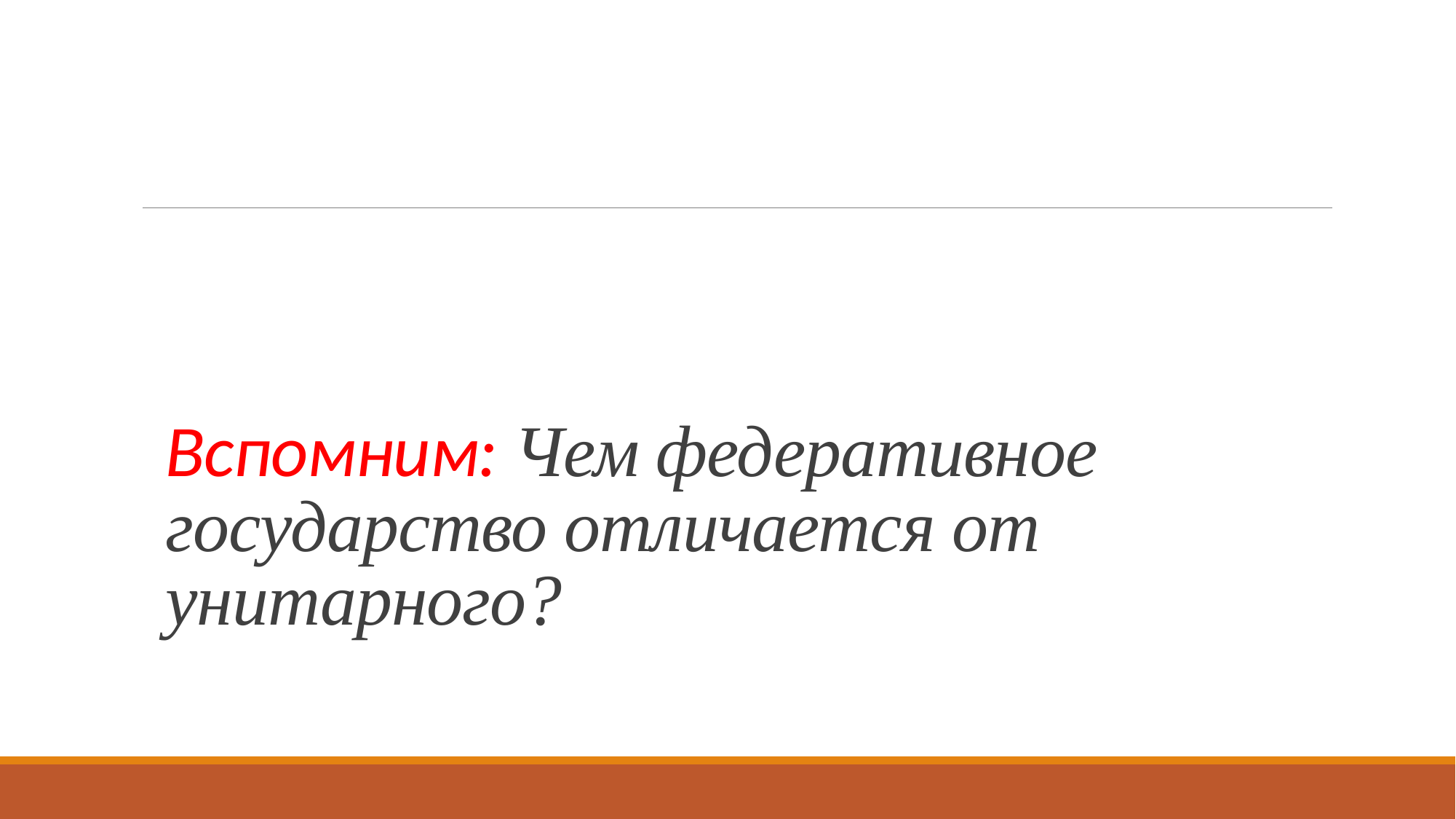

# Вспомним: Чем федеративное государство отличается от унитарного?